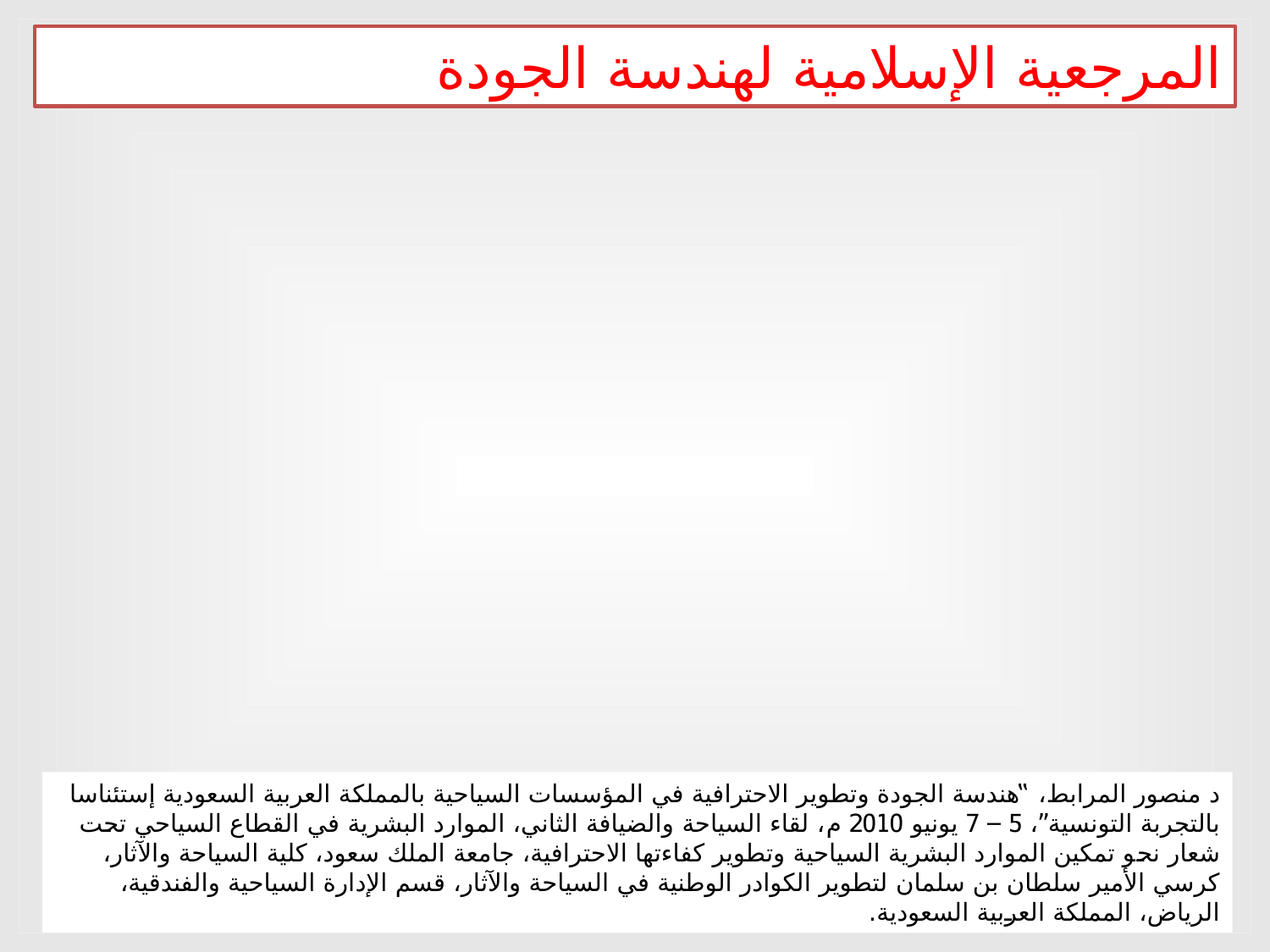

المرجعية الإسلامية لهندسة الجودة
د منصور المرابط، “هندسة الجودة وتطوير الاحترافية في المؤسسات السياحية بالمملكة العربية السعودية إستئناسا بالتجربة التونسية”، 5 – 7 يونيو 2010 م، لقاء السياحة والضيافة الثاني، الموارد البشرية في القطاع السياحي تحت شعار نحو تمكين الموارد البشرية السياحية وتطوير كفاءتها الاحترافية، جامعة الملك سعود، كلية السياحة والآثار، كرسي الأمير سلطان بن سلمان لتطوير الكوادر الوطنية في السياحة والآثار، قسم الإدارة السياحية والفندقية، الرياض، المملكة العربية السعودية.
6